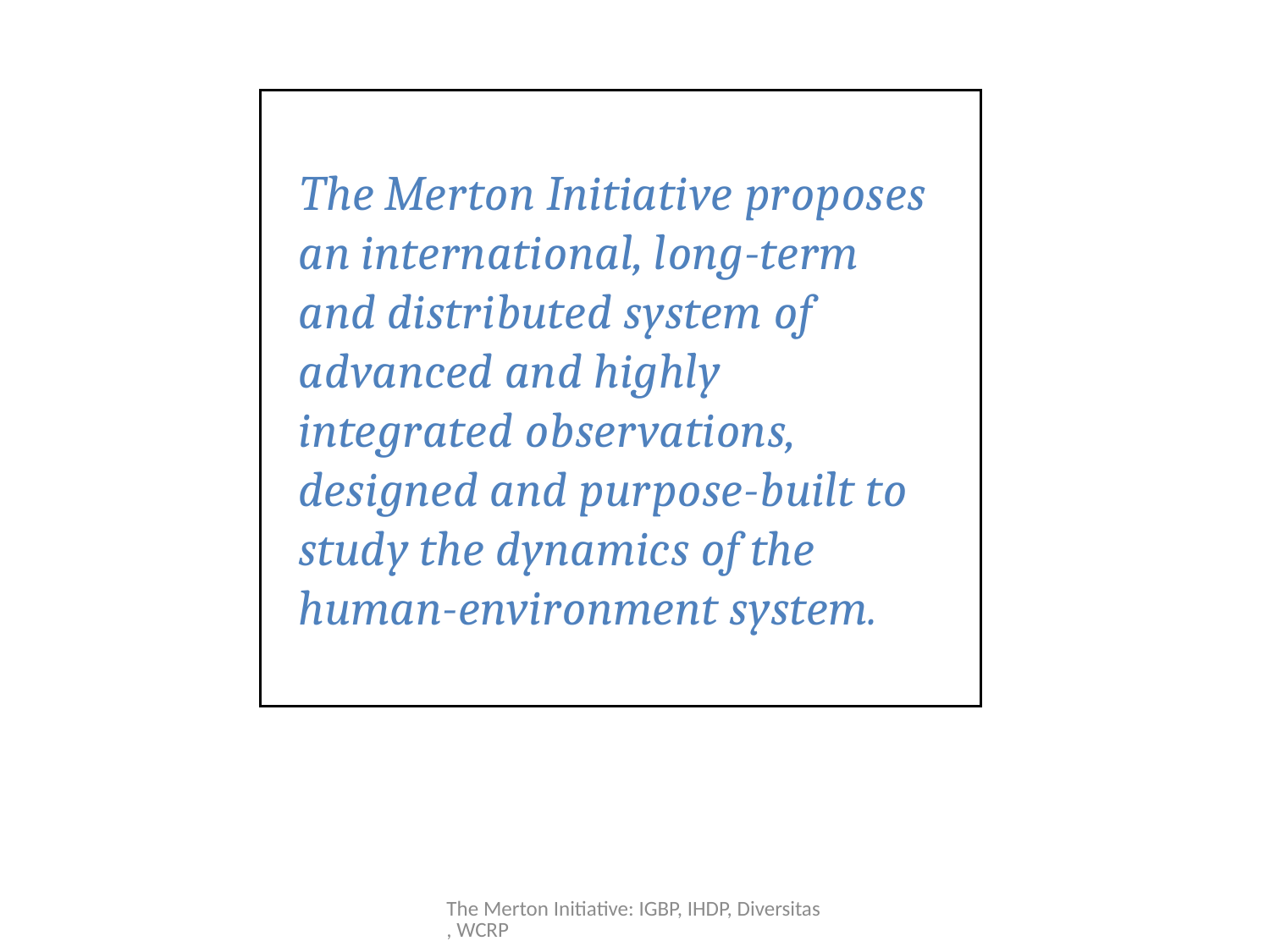

The Merton Initiative proposes an international, long-term and distributed system of advanced and highly integrated observations, designed and purpose-built to study the dynamics of the human-environment system.
#
The Merton Initiative: IGBP, IHDP, Diversitas, WCRP